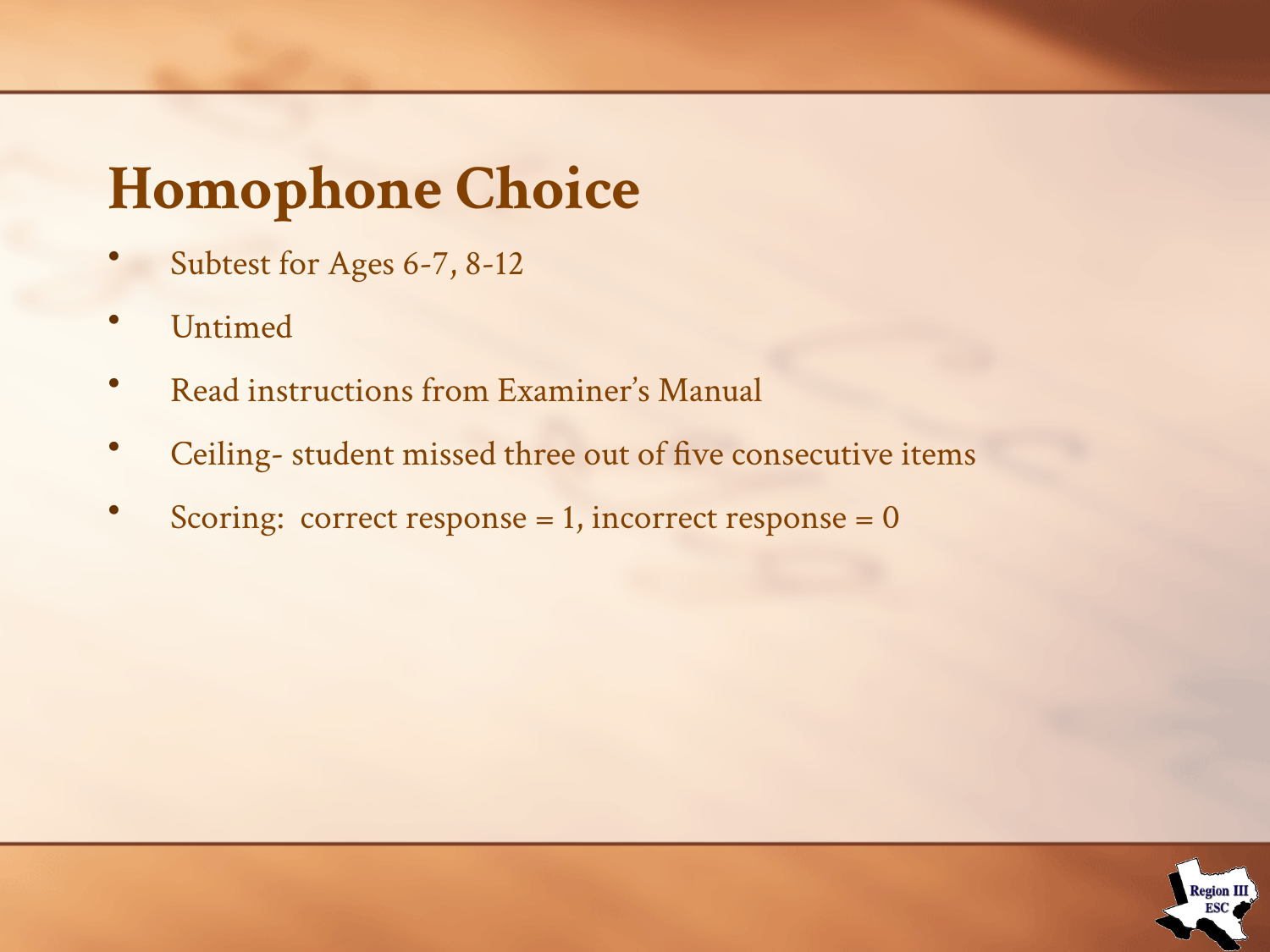

# Homophone Choice
Subtest for Ages 6-7, 8-12
Untimed
Read instructions from Examiner’s Manual
Ceiling- student missed three out of five consecutive items
Scoring:  correct response = 1, incorrect response = 0